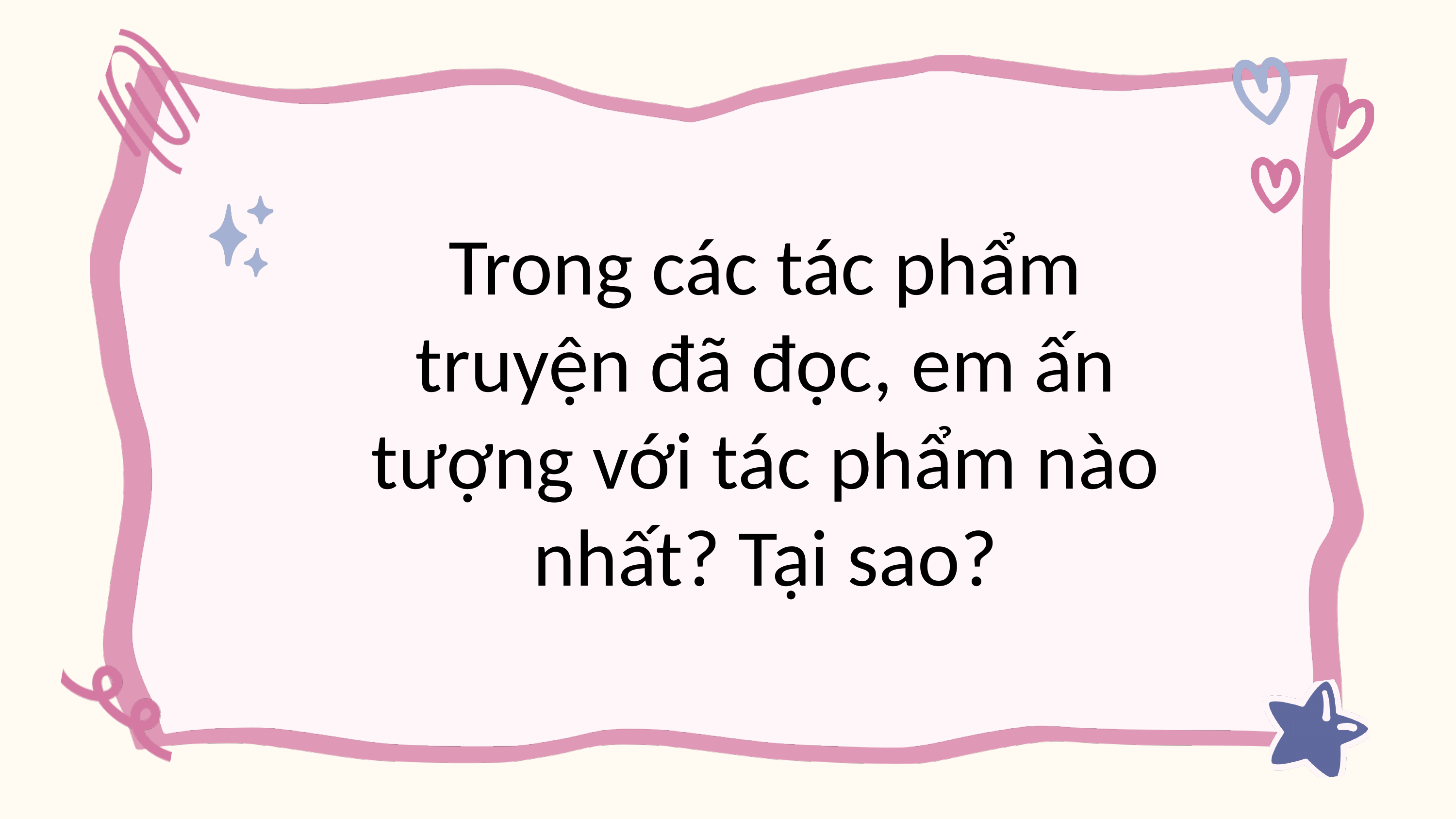

Trong các tác phẩm truyện đã đọc, em ấn tượng với tác phẩm nào nhất? Tại sao?